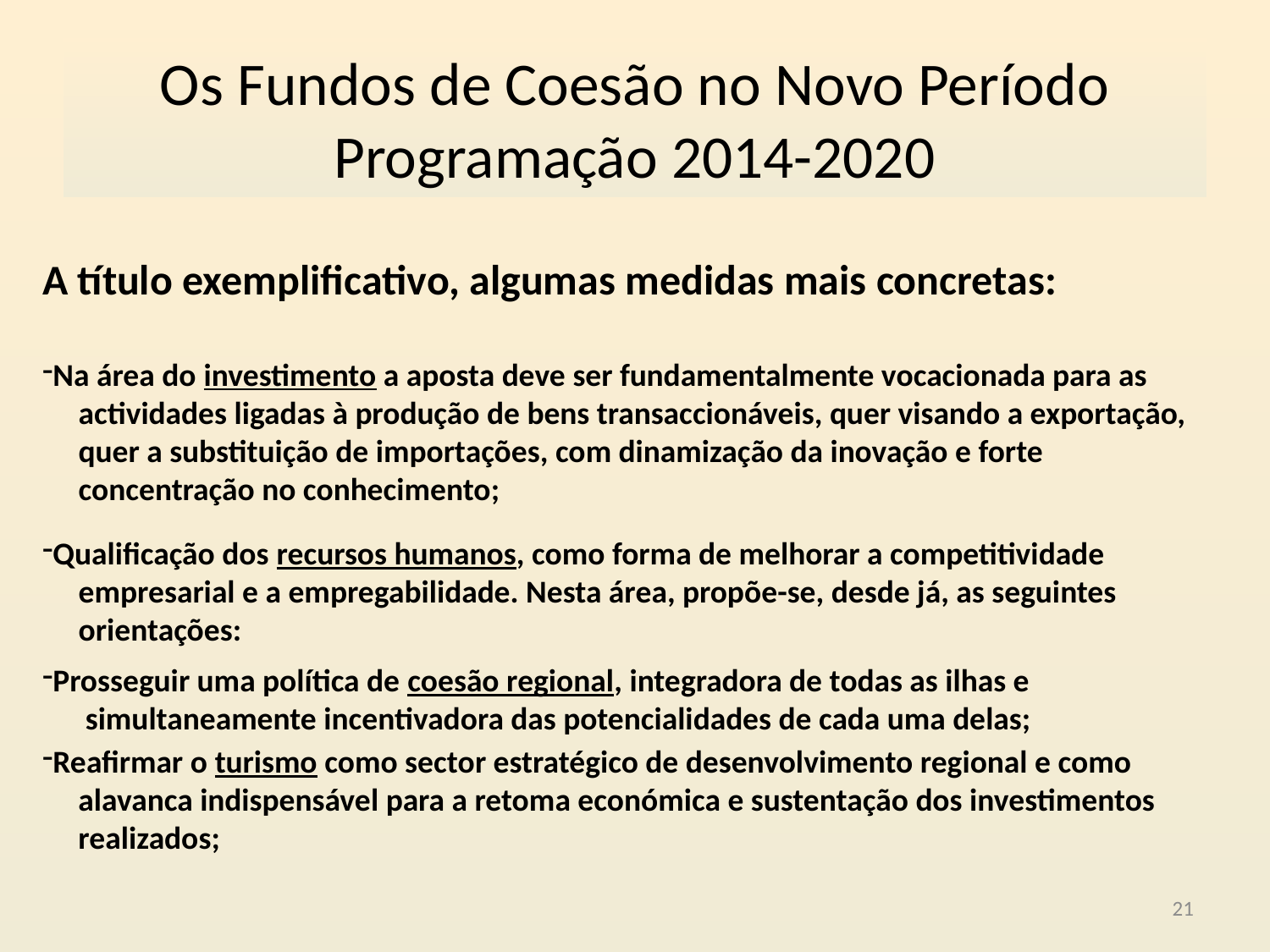

# Os Fundos de Coesão no Novo Período Programação 2014-2020
A título exemplificativo, algumas medidas mais concretas:

Na área do investimento a aposta deve ser fundamentalmente vocacionada para as
     actividades ligadas à produção de bens transaccionáveis, quer visando a exportação,
     quer a substituição de importações, com dinamização da inovação e forte
     concentração no conhecimento;
Qualificação dos recursos humanos, como forma de melhorar a competitividade
     empresarial e a empregabilidade. Nesta área, propõe-se, desde já, as seguintes
     orientações:
Prosseguir uma política de coesão regional, integradora de todas as ilhas e
      simultaneamente incentivadora das potencialidades de cada uma delas;
Reafirmar o turismo como sector estratégico de desenvolvimento regional e como
     alavanca indispensável para a retoma económica e sustentação dos investimentos
     realizados;
21